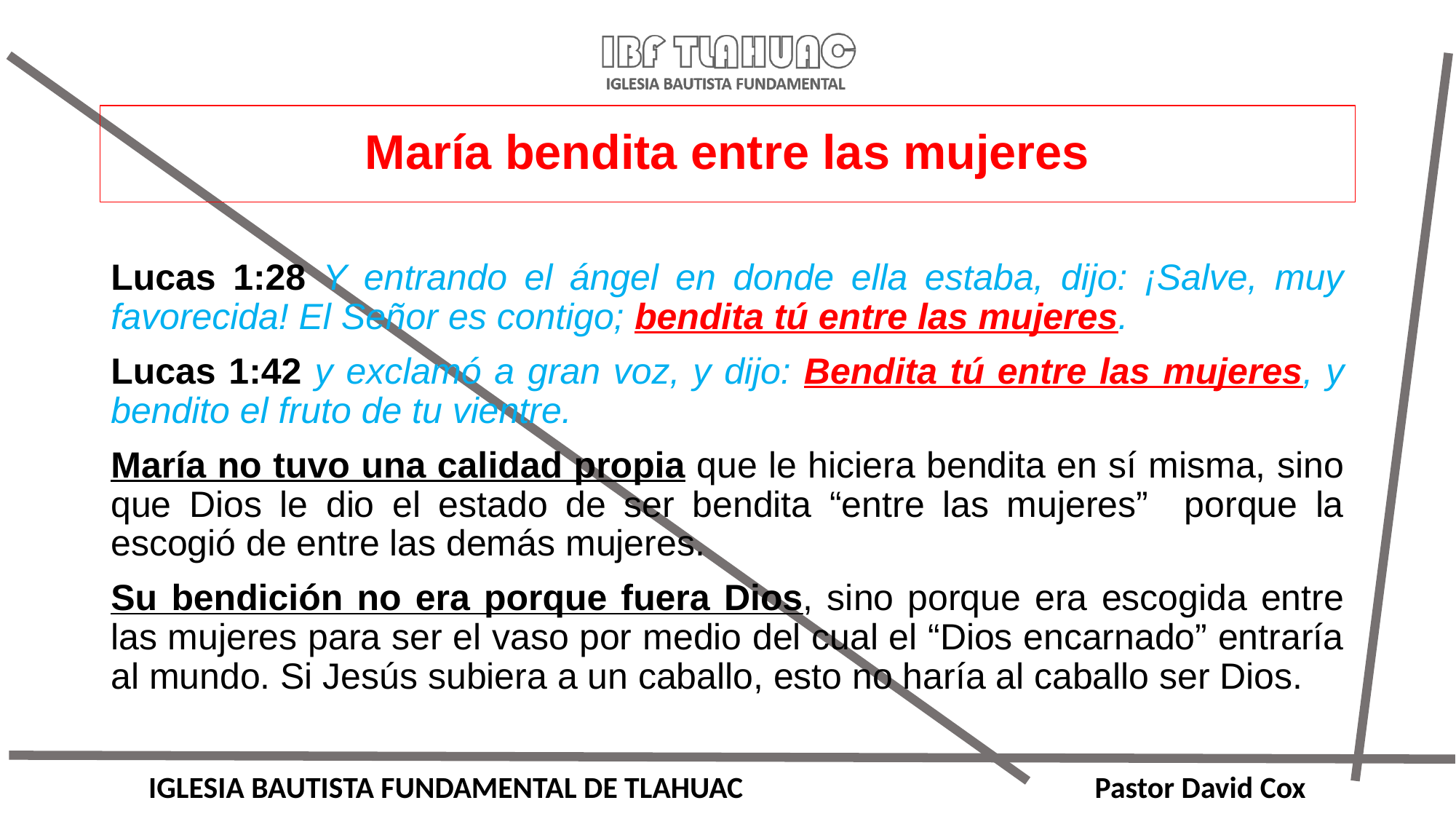

# María bendita entre las mujeres
Lucas 1:28 Y entrando el ángel en donde ella estaba, dijo: ¡Salve, muy favorecida! El Señor es contigo; bendita tú entre las mujeres.
Lucas 1:42 y exclamó a gran voz, y dijo: Bendita tú entre las mujeres, y bendito el fruto de tu vientre.
María no tuvo una calidad propia que le hiciera bendita en sí misma, sino que Dios le dio el estado de ser bendita “entre las mujeres”  porque la escogió de entre las demás mujeres.
Su bendición no era porque fuera Dios, sino porque era escogida entre las mujeres para ser el vaso por medio del cual el “Dios encarnado” entraría al mundo. Si Jesús subiera a un caballo, esto no haría al caballo ser Dios.
IGLESIA BAUTISTA FUNDAMENTAL DE TLAHUAC                                                   Pastor David Cox